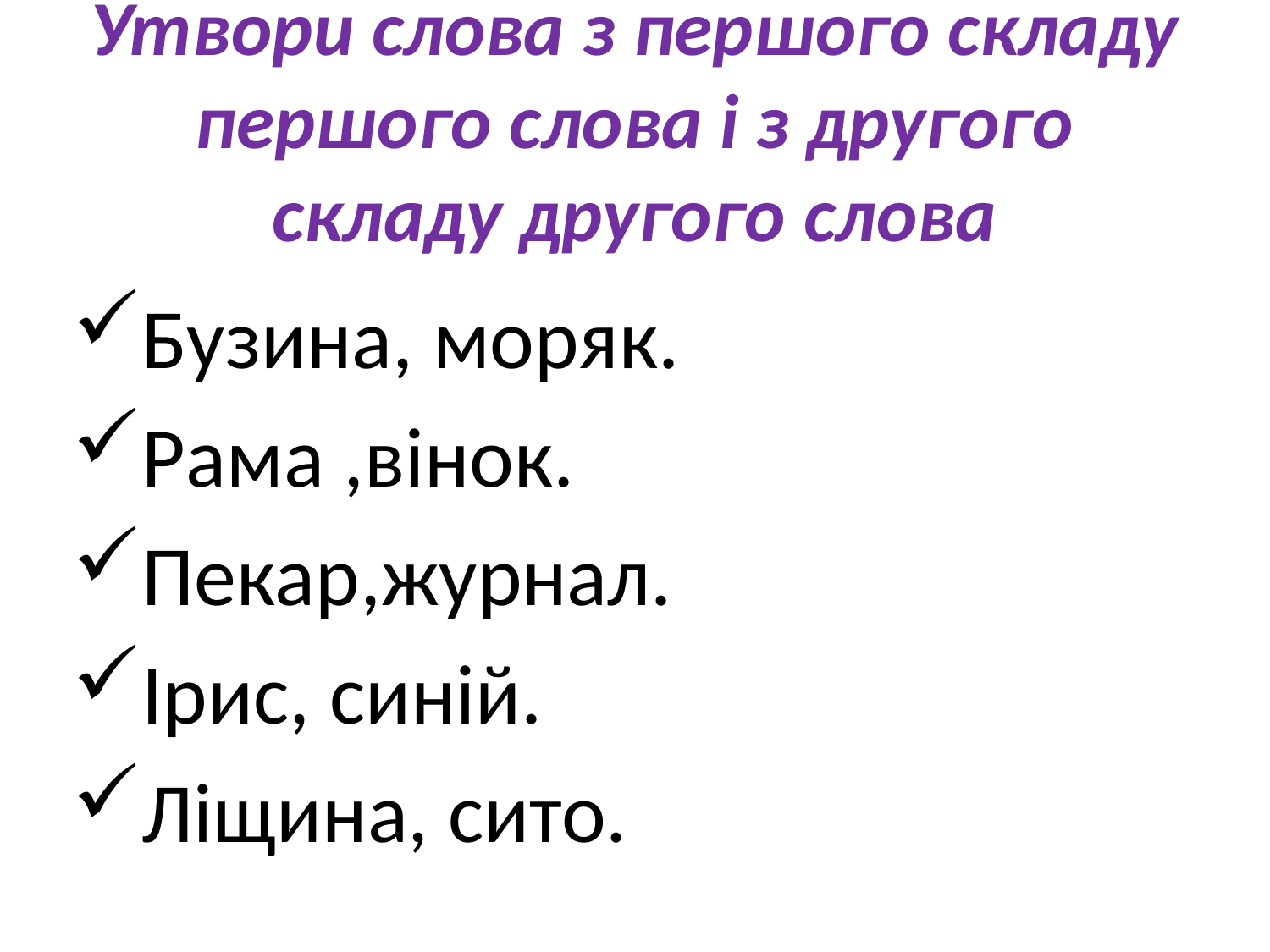

# Утвори слова з першого складу першого слова і з другого складу другого слова
Бузина, моряк.
Рама ,вінок.
Пекар,журнал.
Ірис, синій.
Ліщина, сито.